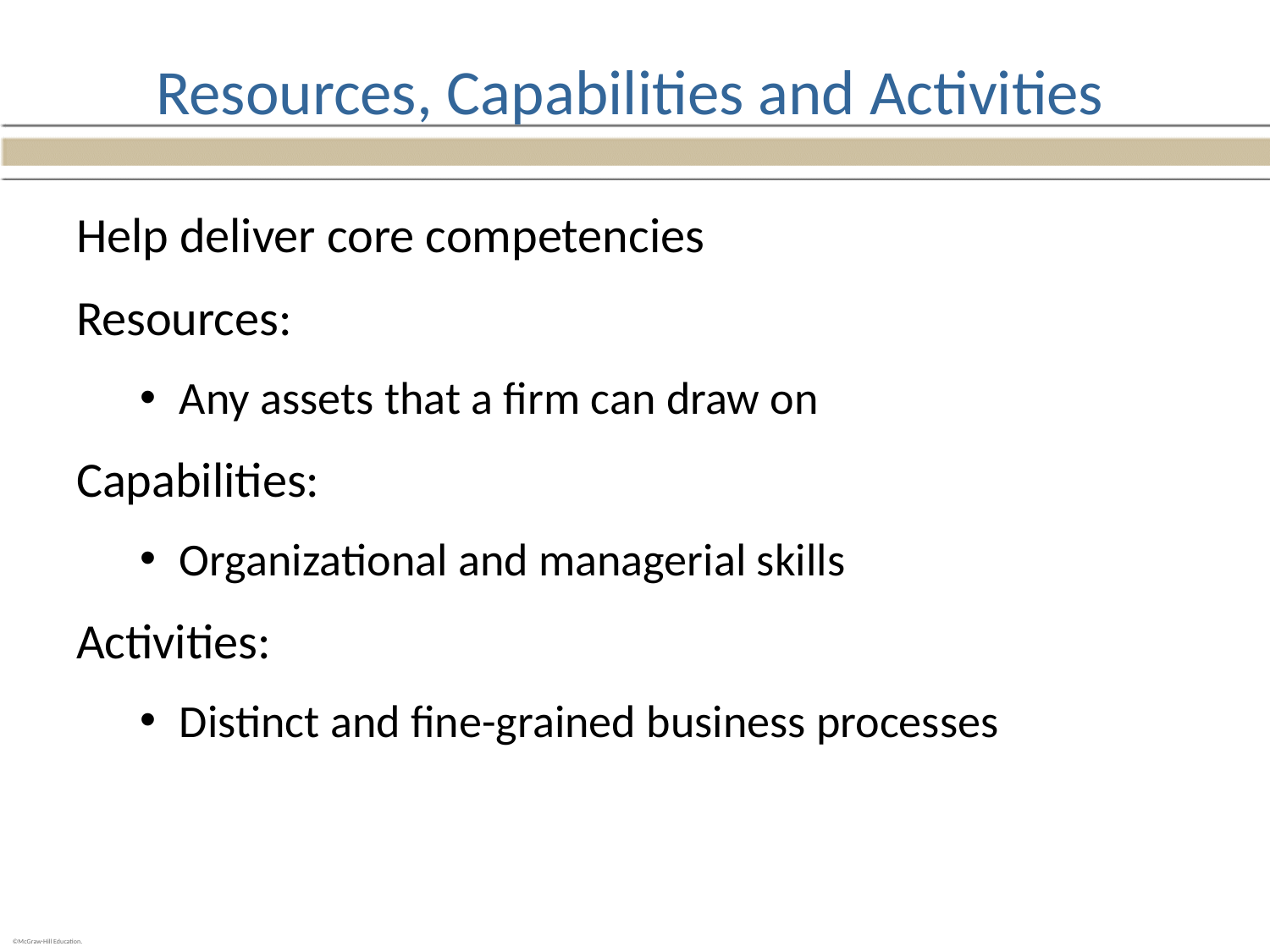

# Resources, Capabilities and Activities
Help deliver core competencies
Resources:
Any assets that a firm can draw on
Capabilities:
Organizational and managerial skills
Activities:
Distinct and fine-grained business processes